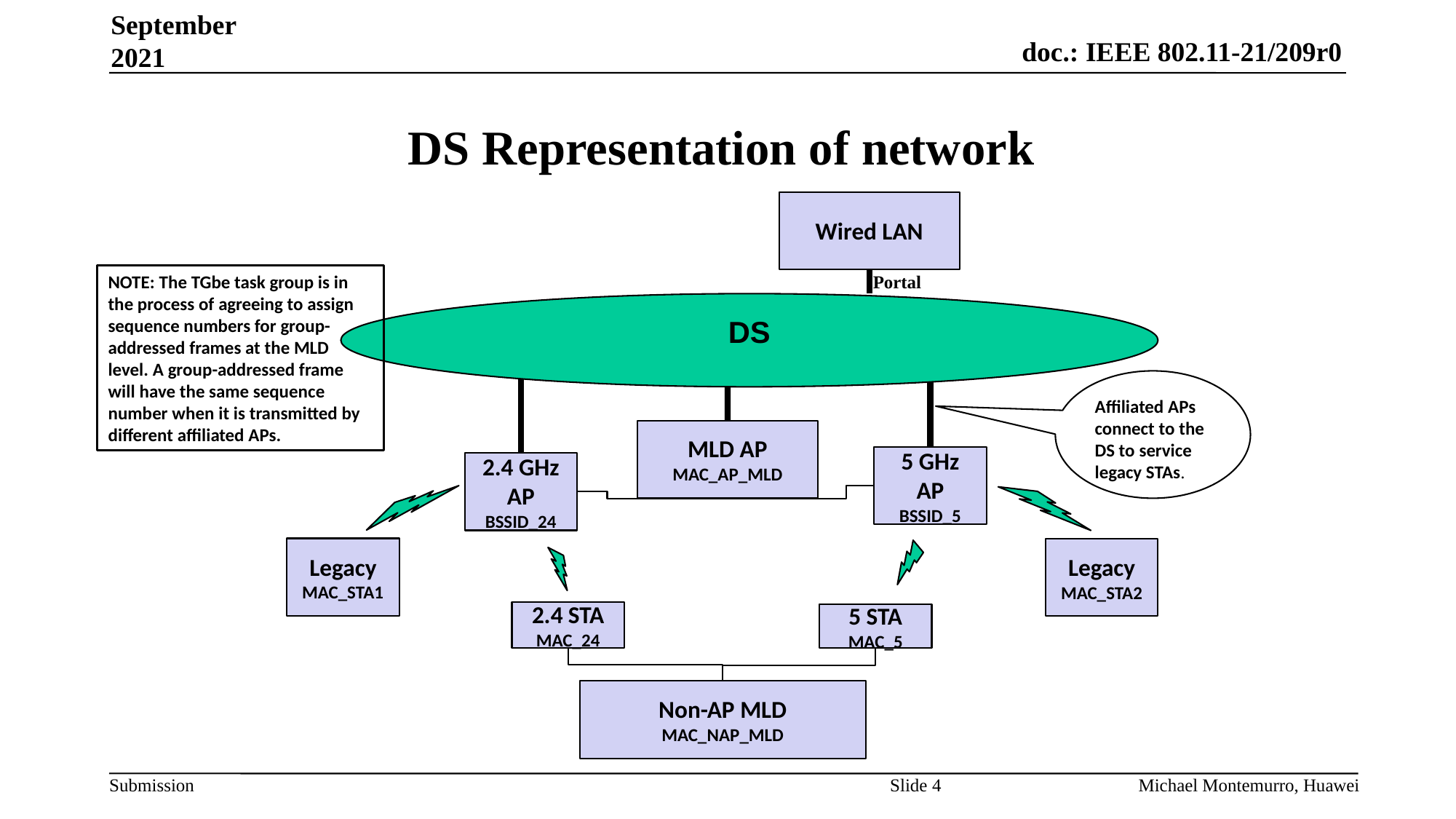

September 2021
# DS Representation of network
Wired LAN
NOTE: The TGbe task group is in the process of agreeing to assign sequence numbers for group-addressed frames at the MLD level. A group-addressed frame will have the same sequence number when it is transmitted by different affiliated APs.
Portal
DS
Affiliated APs connect to the DS to service legacy STAs.
MLD AP
MAC_AP_MLD
5 GHz AP
BSSID_5
2.4 GHz AP
BSSID_24

Legacy MAC_STA1
Legacy MAC_STA2

2.4 STA
MAC_24
5 STA
MAC_5
Non-AP MLD
MAC_NAP_MLD
Slide 4
Michael Montemurro, Huawei